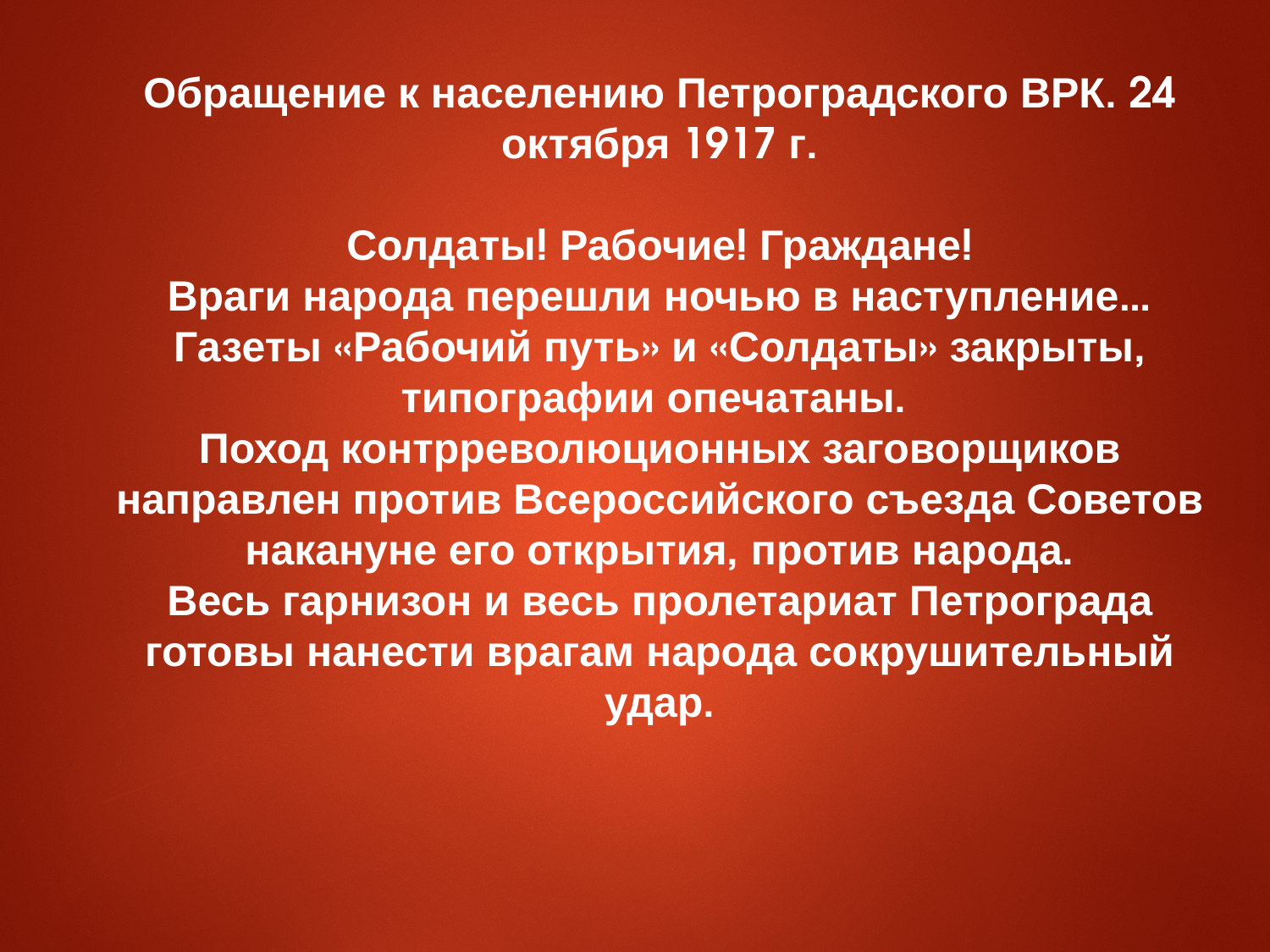

Обращение к населению Петроградского ВРК. 24 октября 1917 г.

Солдаты! Рабочие! Граждане!
Враги народа перешли ночью в наступление… Газеты «Рабочий путь» и «Солдаты» закрыты, типографии опечатаны.
Поход контрреволюционных заговорщиков направлен против Всероссийского съезда Советов накануне его открытия, против народа.
Весь гарнизон и весь пролетариат Петрограда готовы нанести врагам народа сокрушительный удар.